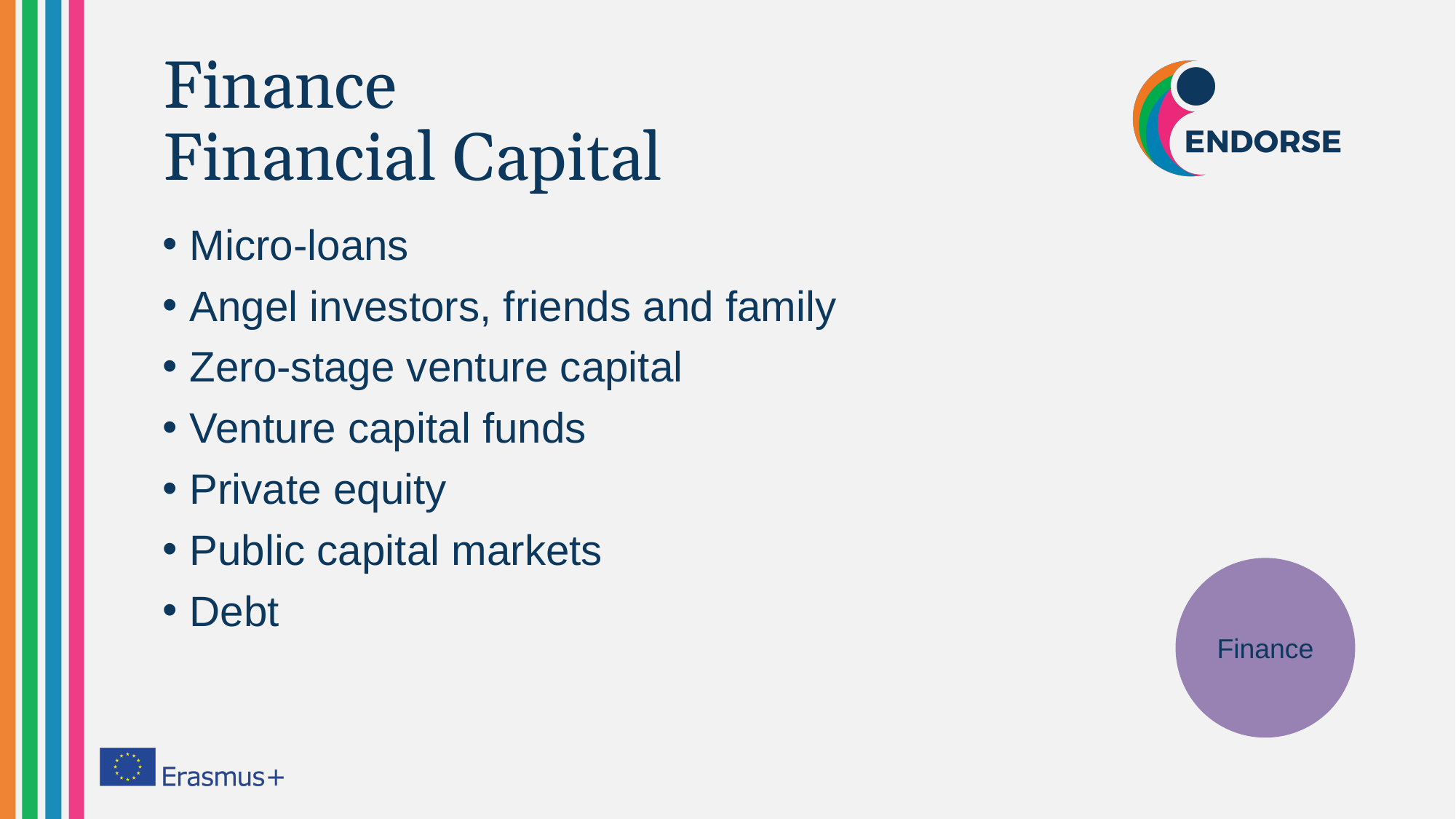

# Finance Financial Capital
Micro-loans
Angel investors, friends and family
Zero-stage venture capital
Venture capital funds
Private equity
Public capital markets
Debt

Finance